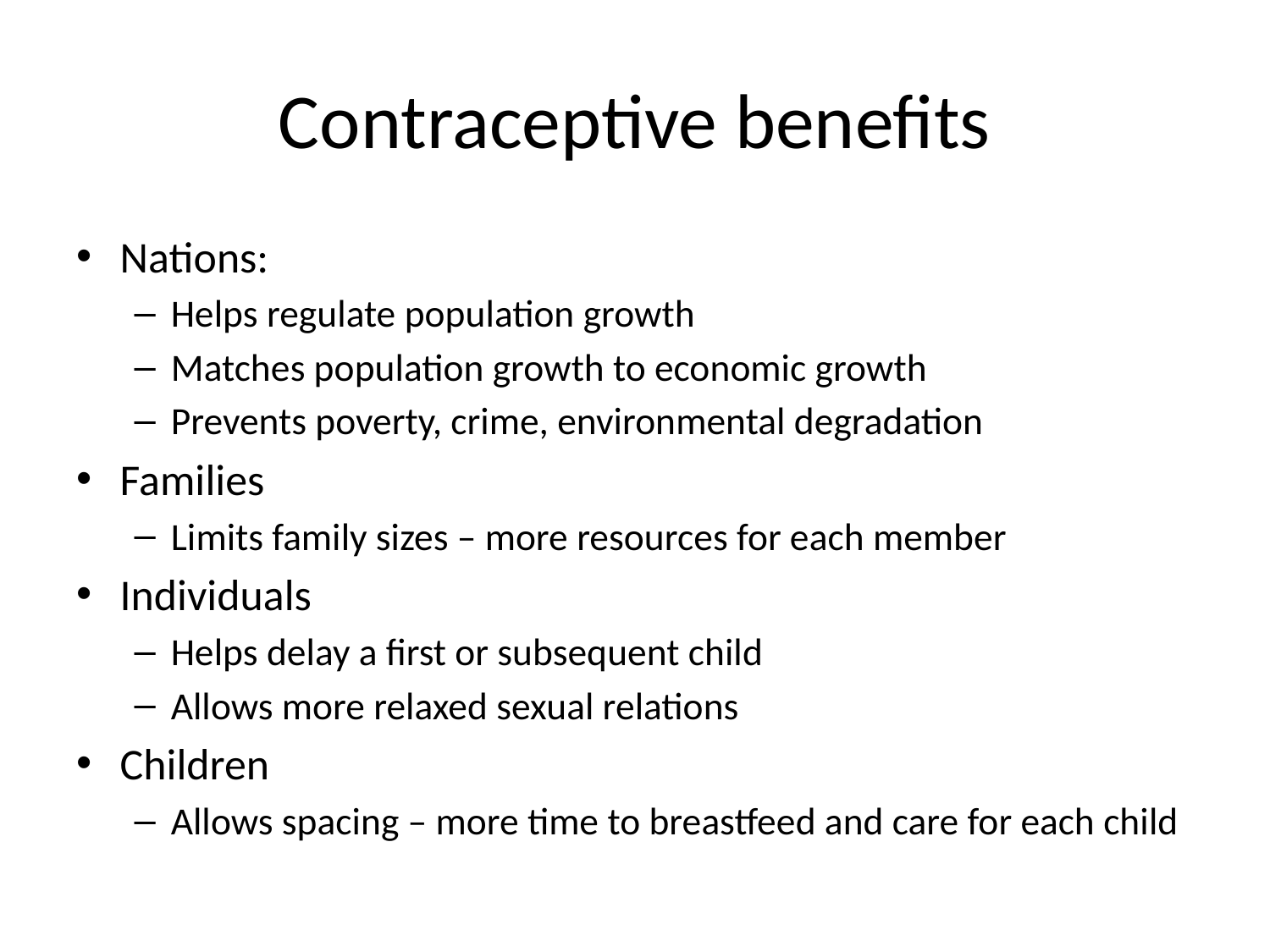

# Contraceptive benefits
Nations:
Helps regulate population growth
Matches population growth to economic growth
Prevents poverty, crime, environmental degradation
Families
Limits family sizes – more resources for each member
Individuals
Helps delay a first or subsequent child
Allows more relaxed sexual relations
Children
Allows spacing – more time to breastfeed and care for each child